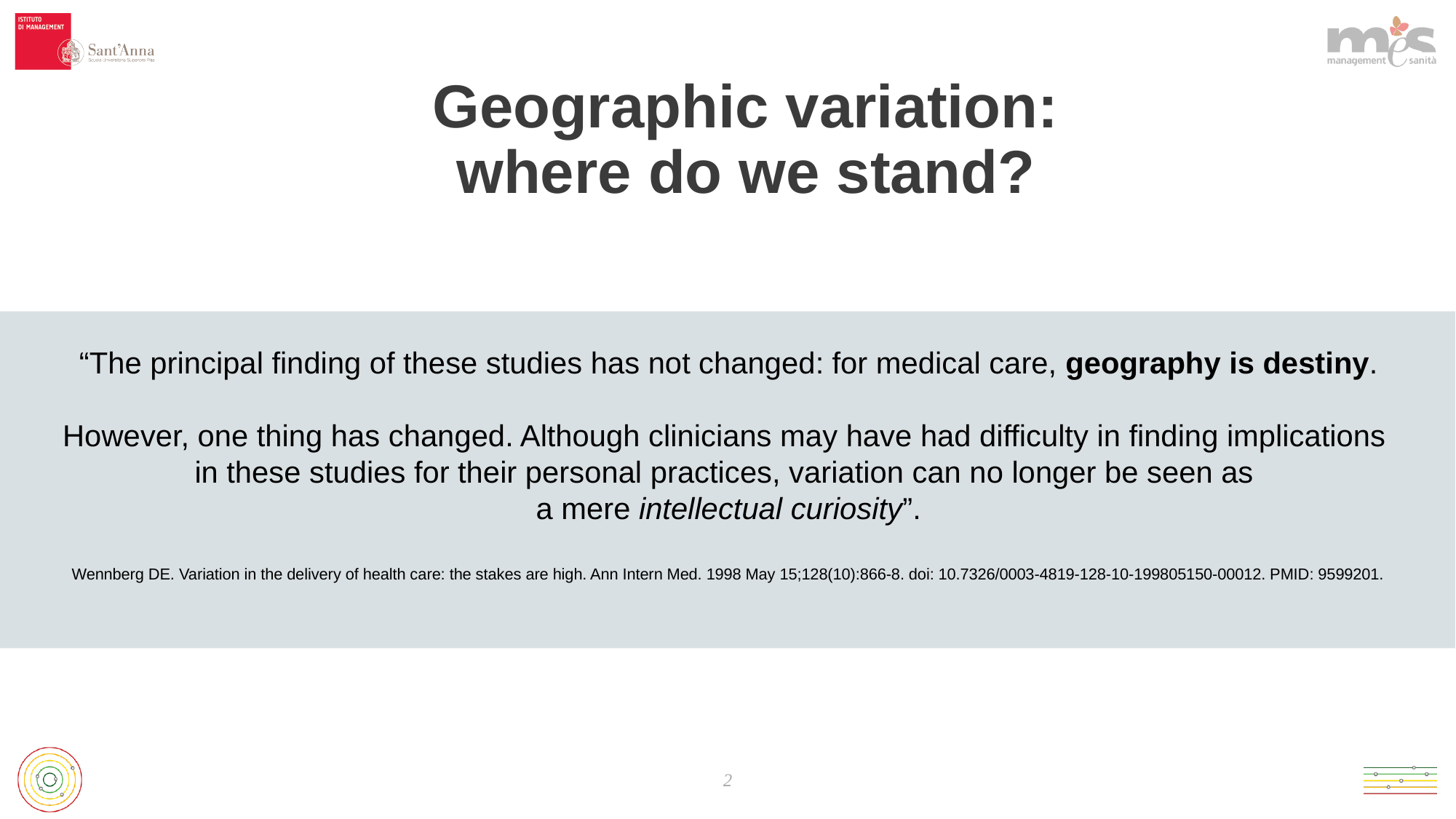

# Geographic variation: where do we stand?
“The principal finding of these studies has not changed: for medical care, geography is destiny.

However, one thing has changed. Although clinicians may have had difficulty in finding implications
in these studies for their personal practices, variation can no longer be seen as
a mere intellectual curiosity”.

Wennberg DE. Variation in the delivery of health care: the stakes are high. Ann Intern Med. 1998 May 15;128(10):866-8. doi: 10.7326/0003-4819-128-10-199805150-00012. PMID: 9599201.

2